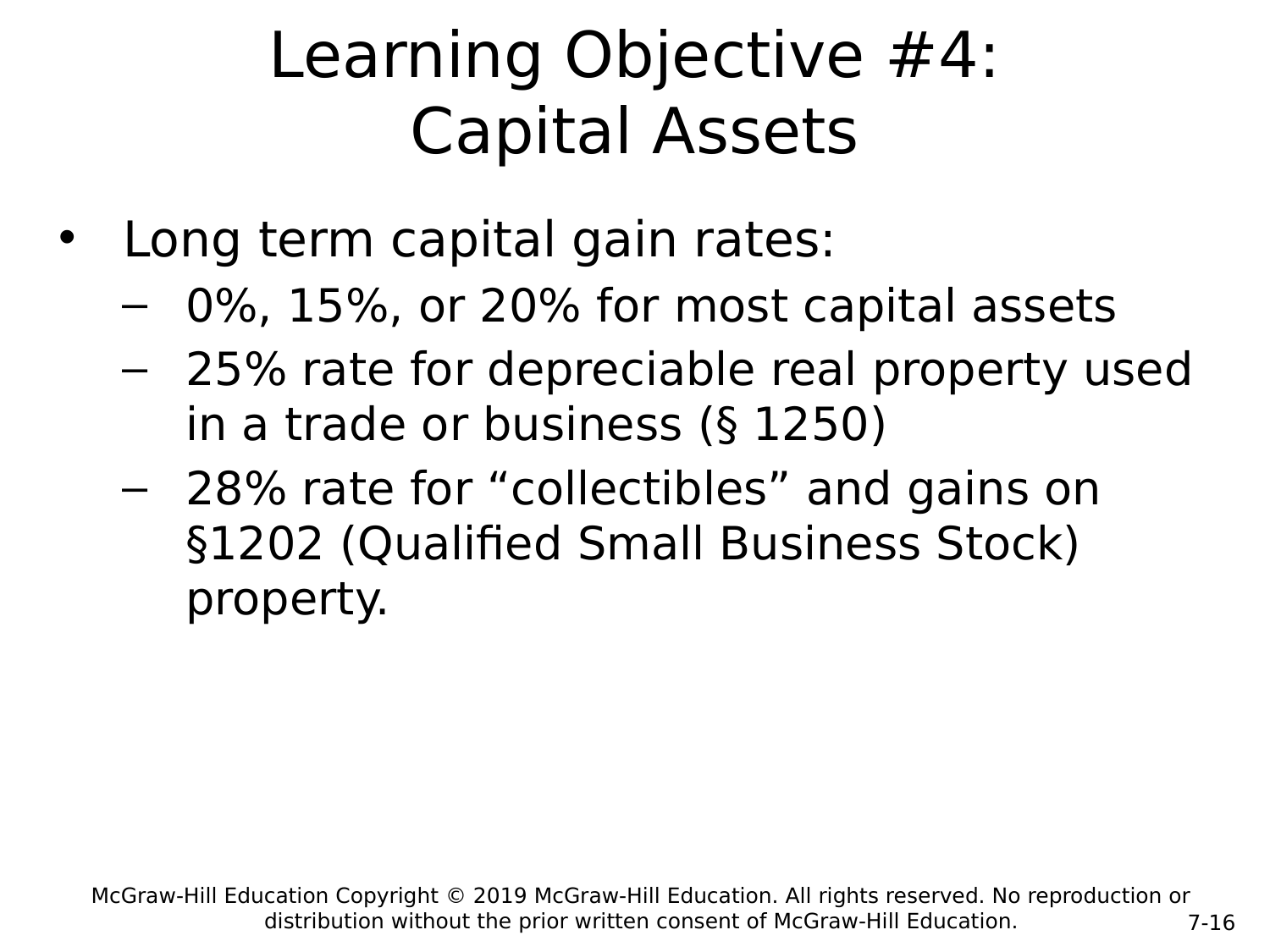

# Learning Objective #4: Capital Assets
Long term capital gain rates:
0%, 15%, or 20% for most capital assets
25% rate for depreciable real property used in a trade or business (§ 1250)
28% rate for “collectibles” and gains on §1202 (Qualified Small Business Stock) property.
McGraw-Hill Education Copyright © 2019 McGraw-Hill Education. All rights reserved. No reproduction or distribution without the prior written consent of McGraw-Hill Education.
7-16